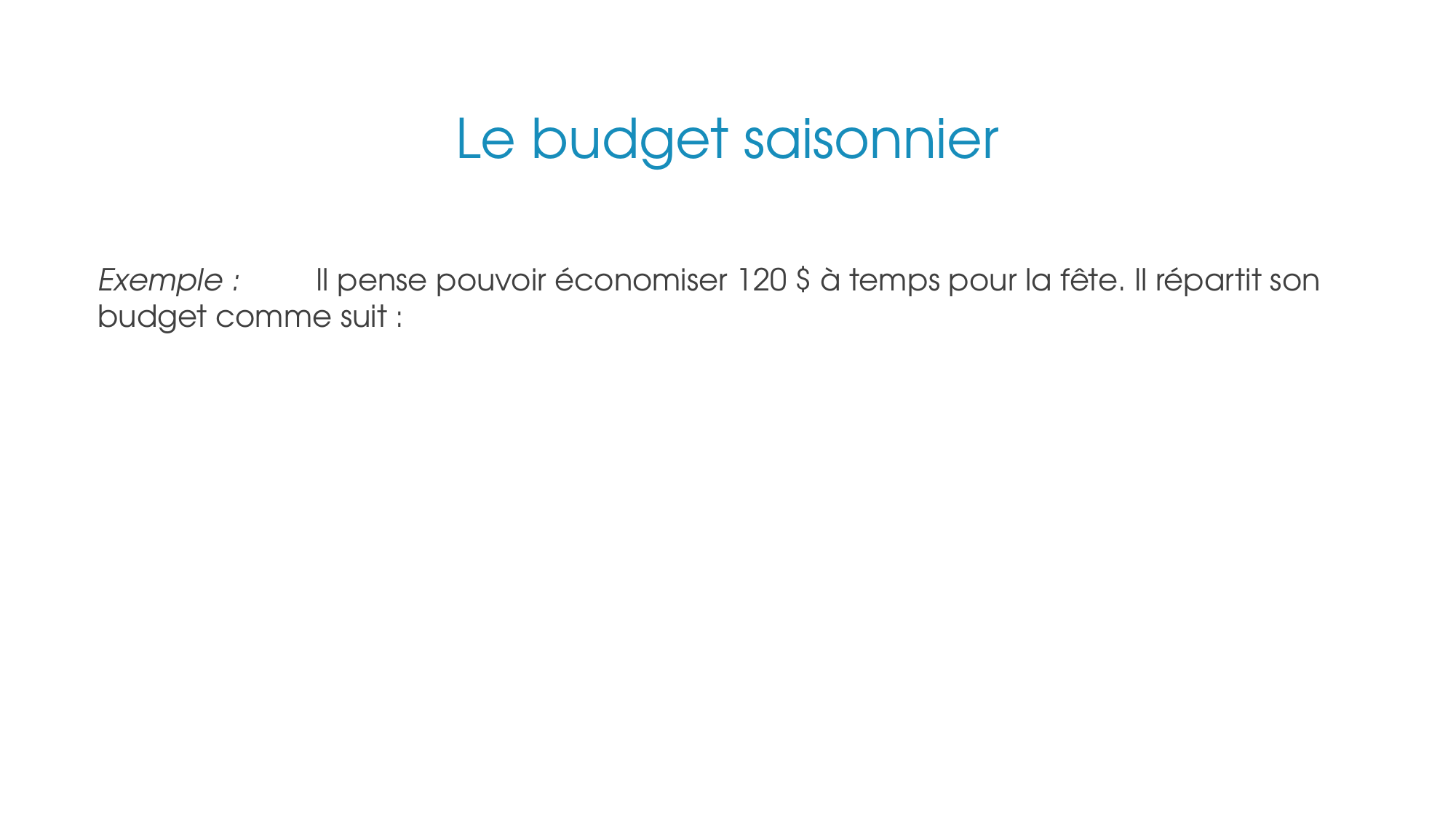

# Le budget saisonnier

Exemple : 	Il pense pouvoir économiser 120 $ à temps pour la fête. Il répartit son budget comme suit :